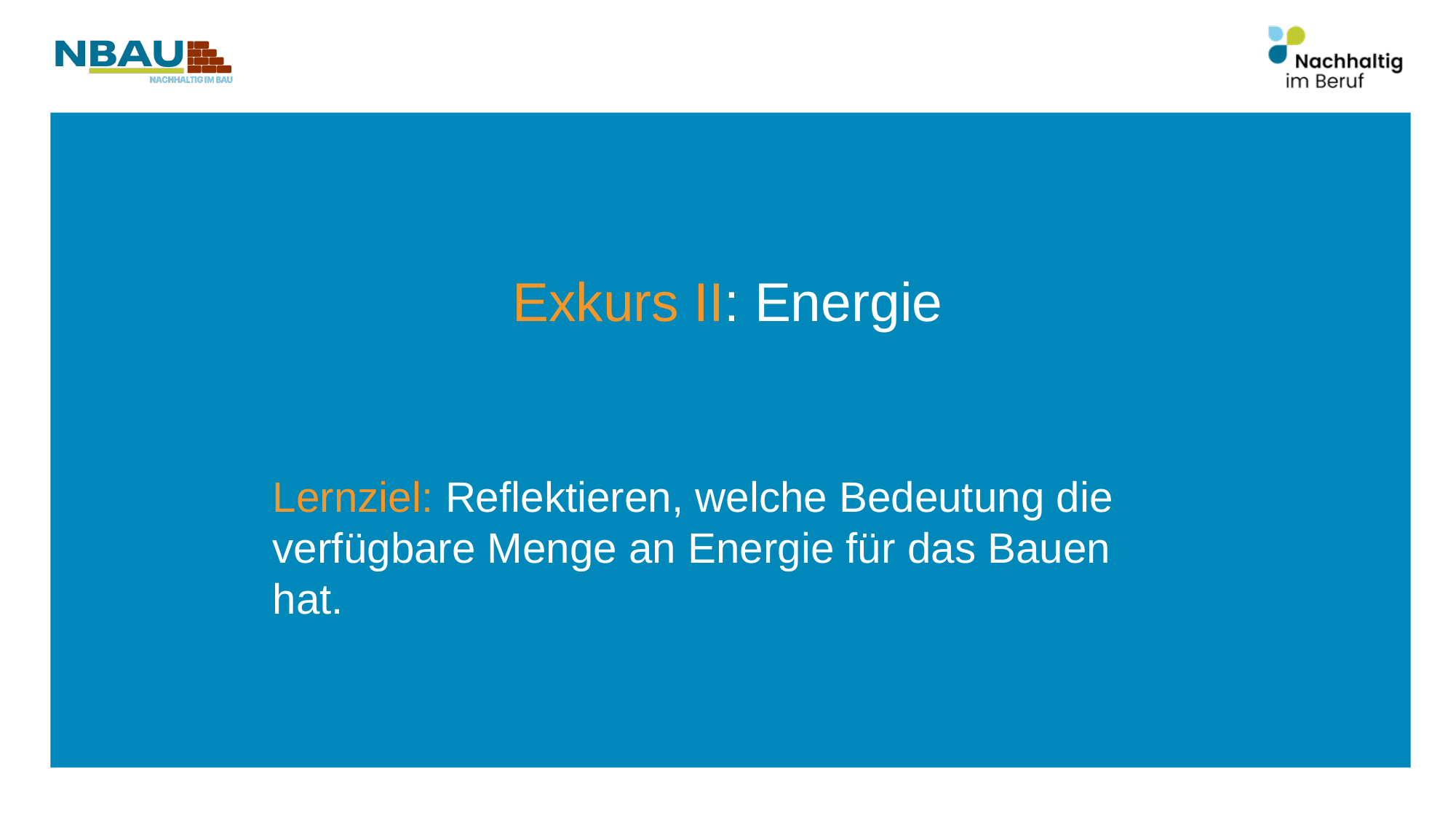

Exkurs II: Energie
Lernziel: Reflektieren, welche Bedeutung die verfügbare Menge an Energie für das Bauen hat.